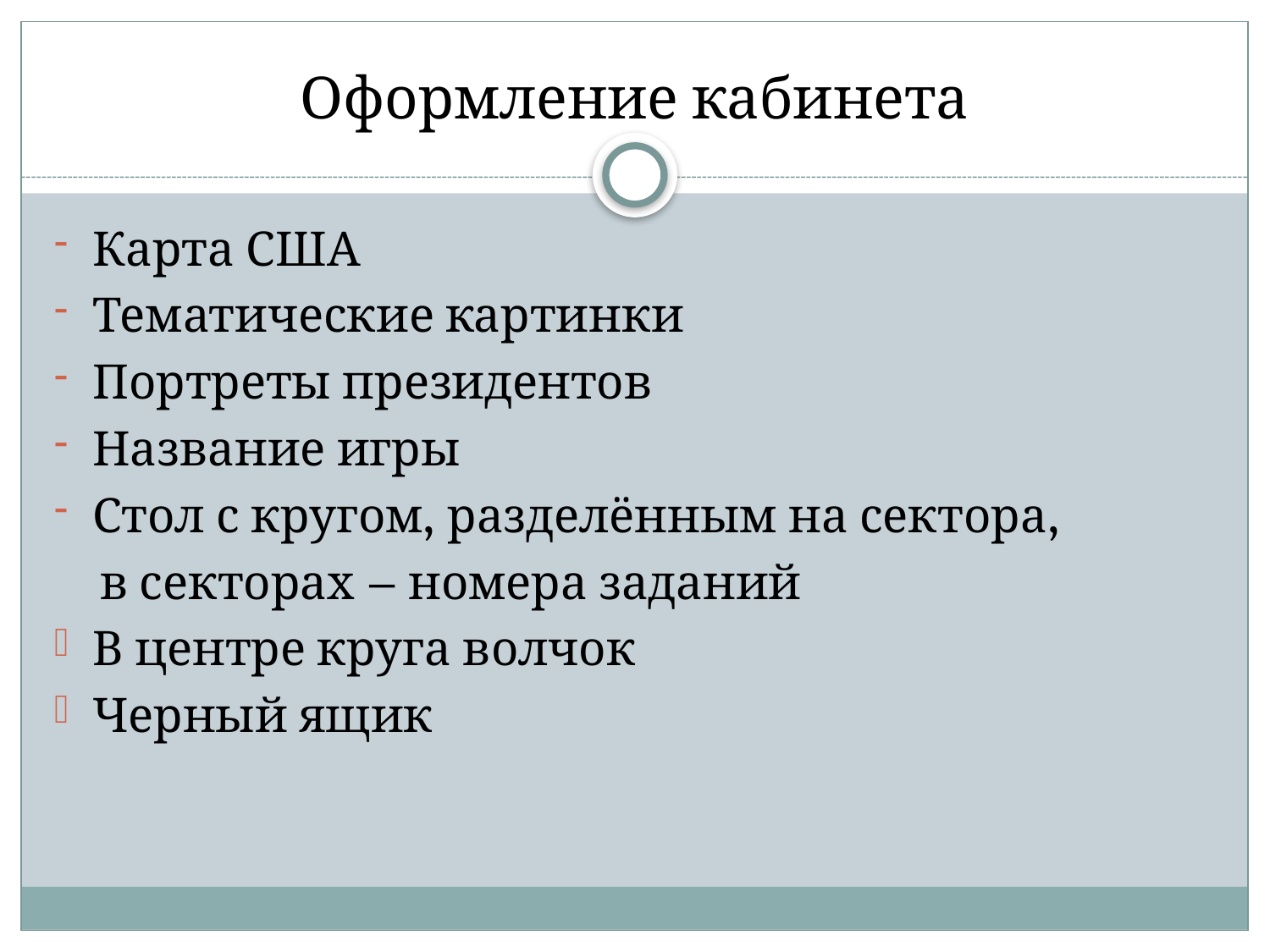

# Оформление кабинета
Карта США
Тематические картинки
Портреты президентов
Название игры
Стол с кругом, разделённым на сектора,
    в секторах – номера заданий
В центре круга волчок
Черный ящик